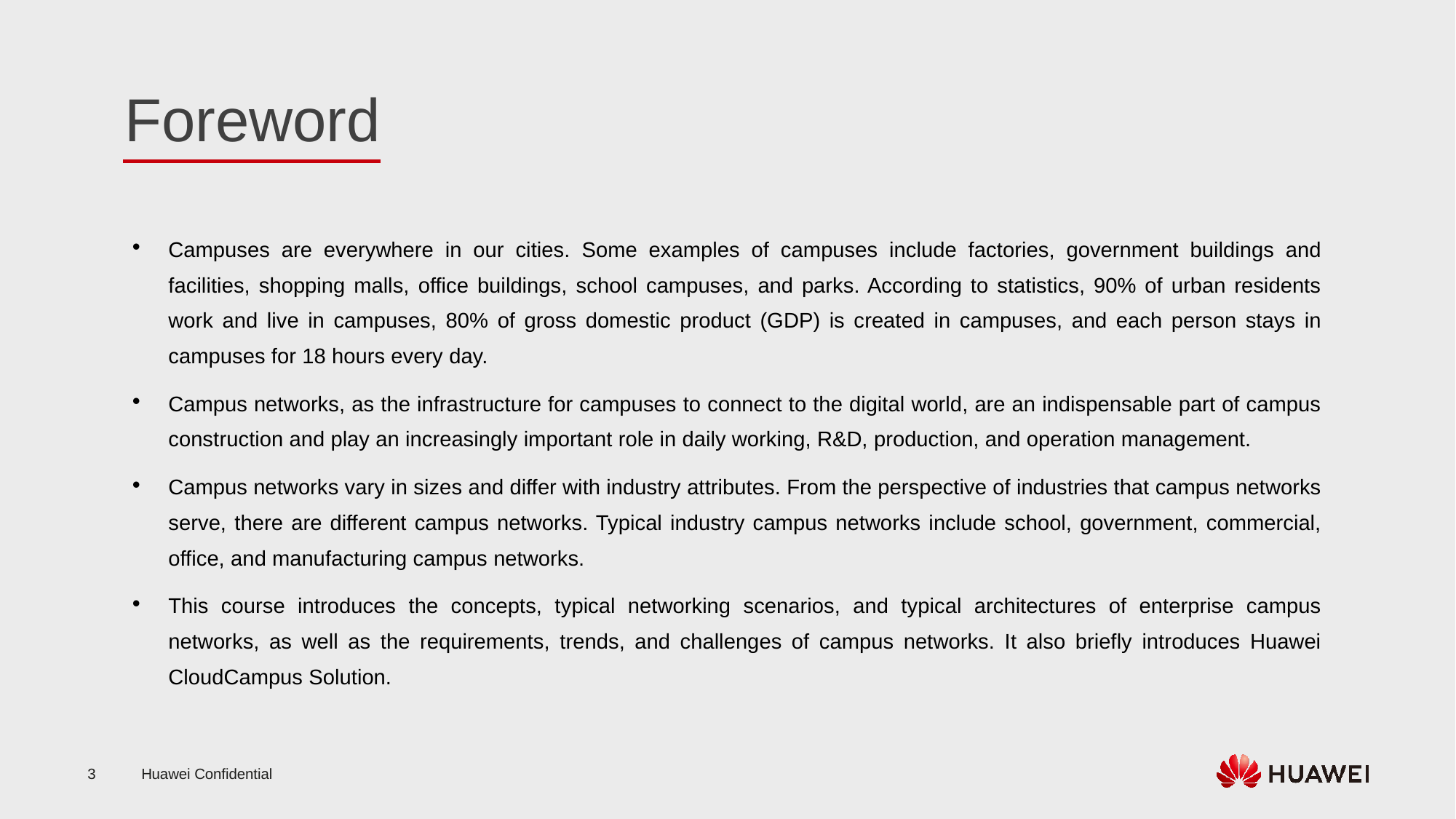

Campuses are everywhere in our cities. Some examples of campuses include factories, government buildings and facilities, shopping malls, office buildings, school campuses, and parks. According to statistics, 90% of urban residents work and live in campuses, 80% of gross domestic product (GDP) is created in campuses, and each person stays in campuses for 18 hours every day.
Campus networks, as the infrastructure for campuses to connect to the digital world, are an indispensable part of campus construction and play an increasingly important role in daily working, R&D, production, and operation management.
Campus networks vary in sizes and differ with industry attributes. From the perspective of industries that campus networks serve, there are different campus networks. Typical industry campus networks include school, government, commercial, office, and manufacturing campus networks.
This course introduces the concepts, typical networking scenarios, and typical architectures of enterprise campus networks, as well as the requirements, trends, and challenges of campus networks. It also briefly introduces Huawei CloudCampus Solution.